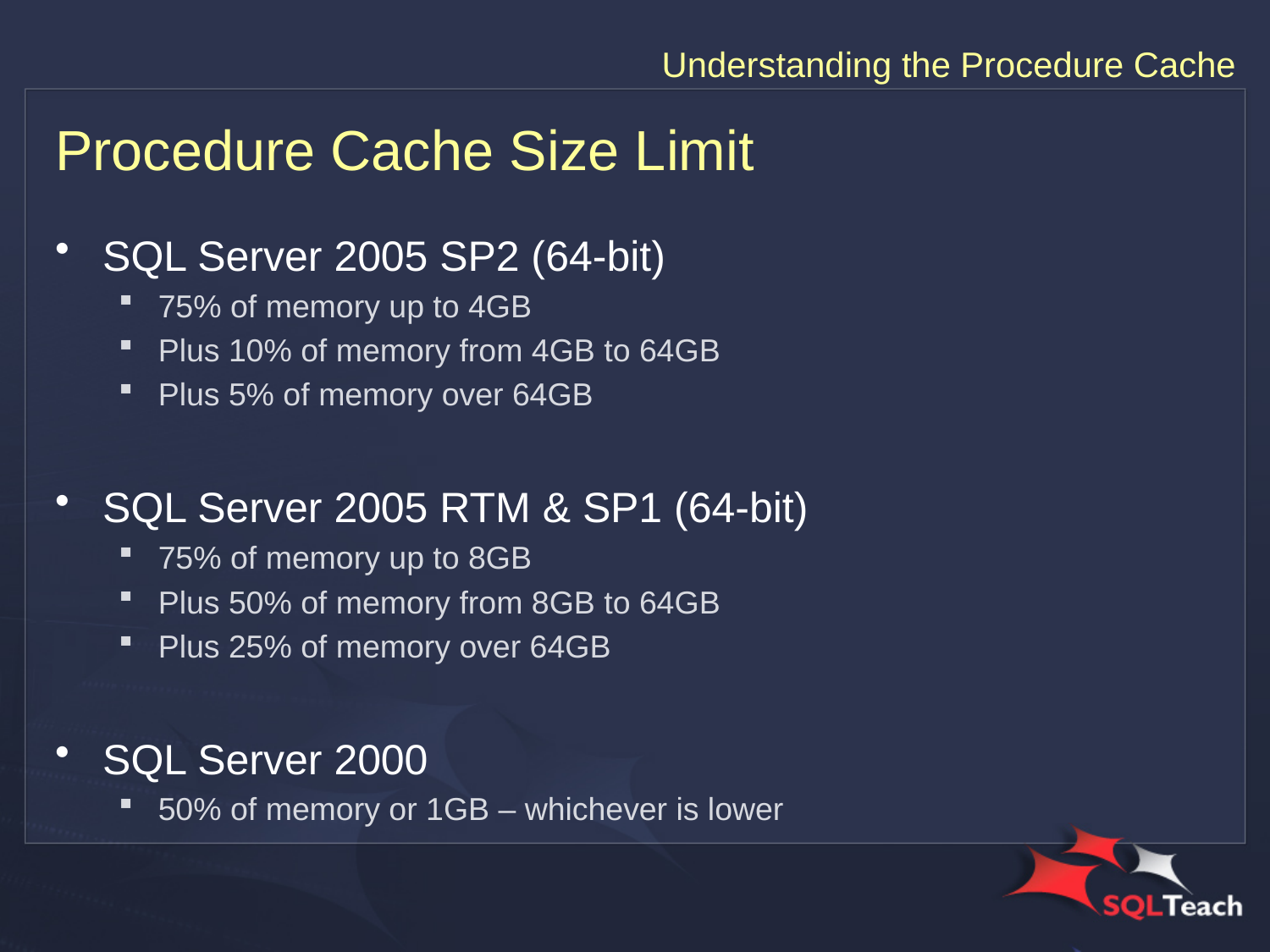

# Procedure Cache Size Limit
SQL Server 2005 SP2 (64-bit)
75% of memory up to 4GB
Plus 10% of memory from 4GB to 64GB
Plus 5% of memory over 64GB

SQL Server 2005 RTM & SP1 (64-bit)
75% of memory up to 8GB
Plus 50% of memory from 8GB to 64GB
Plus 25% of memory over 64GB

SQL Server 2000
50% of memory or 1GB – whichever is lower